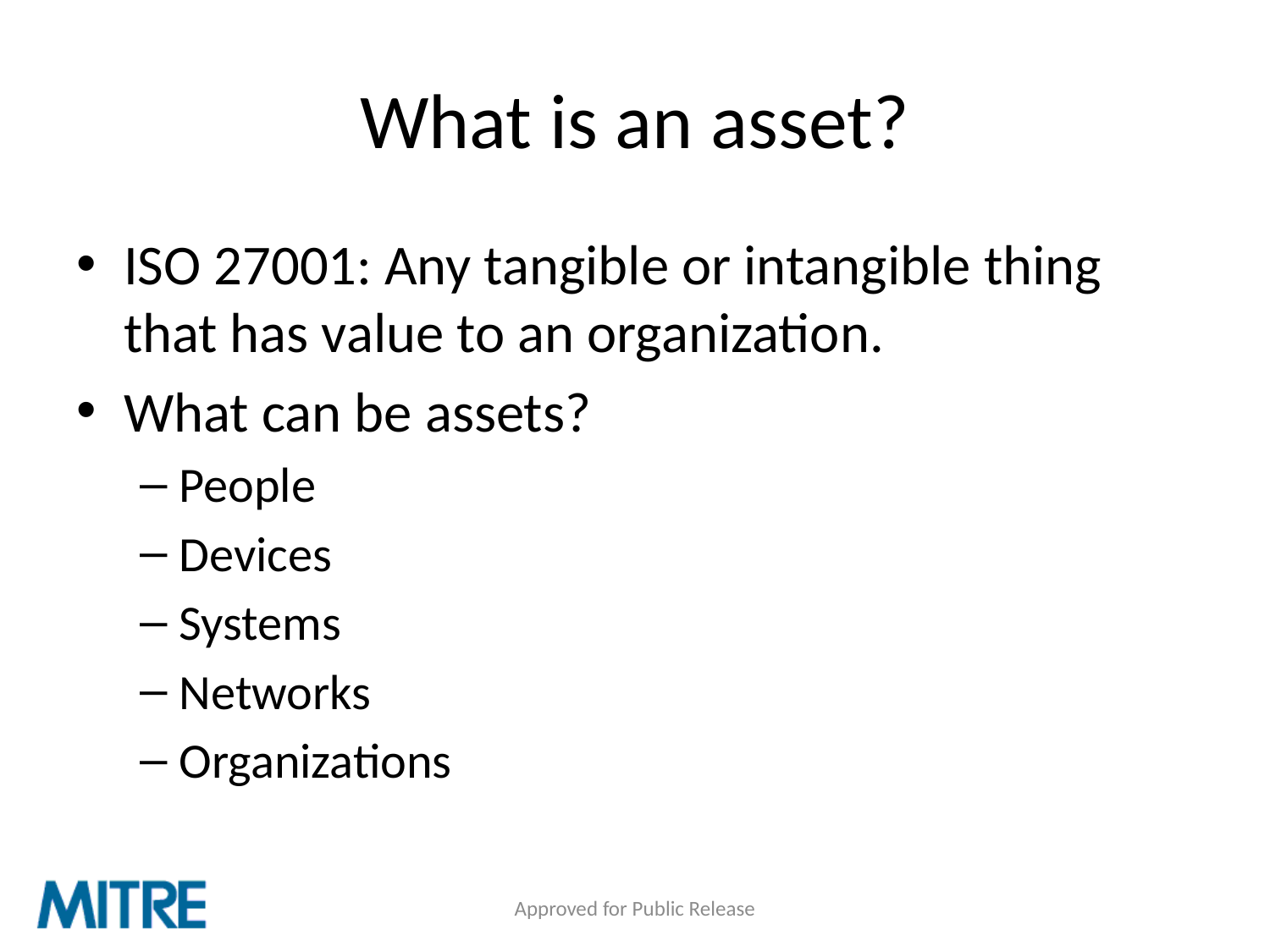

# What is an asset?
ISO 27001: Any tangible or intangible thing that has value to an organization.
What can be assets?
People
Devices
Systems
Networks
Organizations
Approved for Public Release